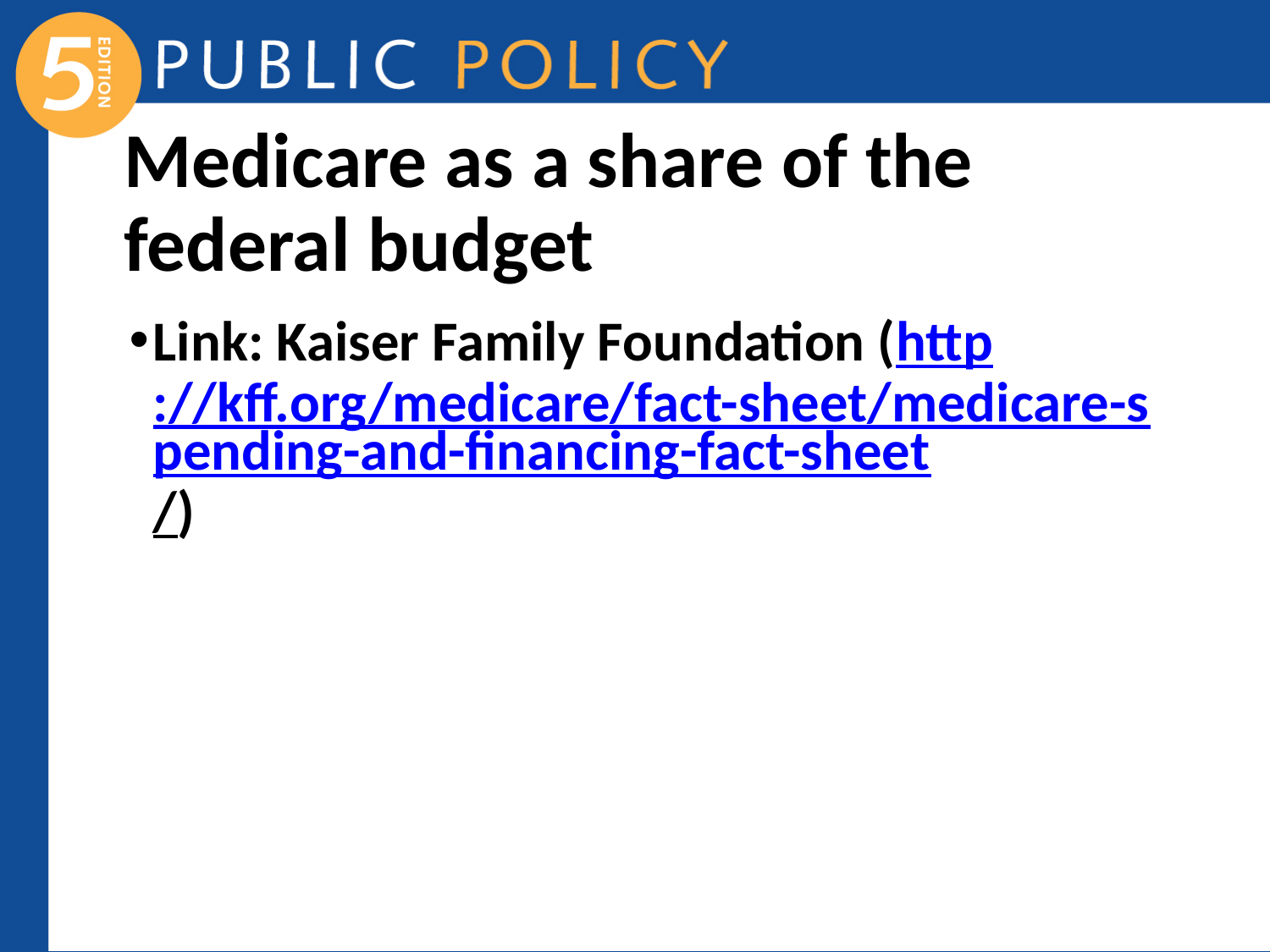

# Medicare as a share of the federal budget
Link: Kaiser Family Foundation (http://kff.org/medicare/fact-sheet/medicare-spending-and-financing-fact-sheet/)